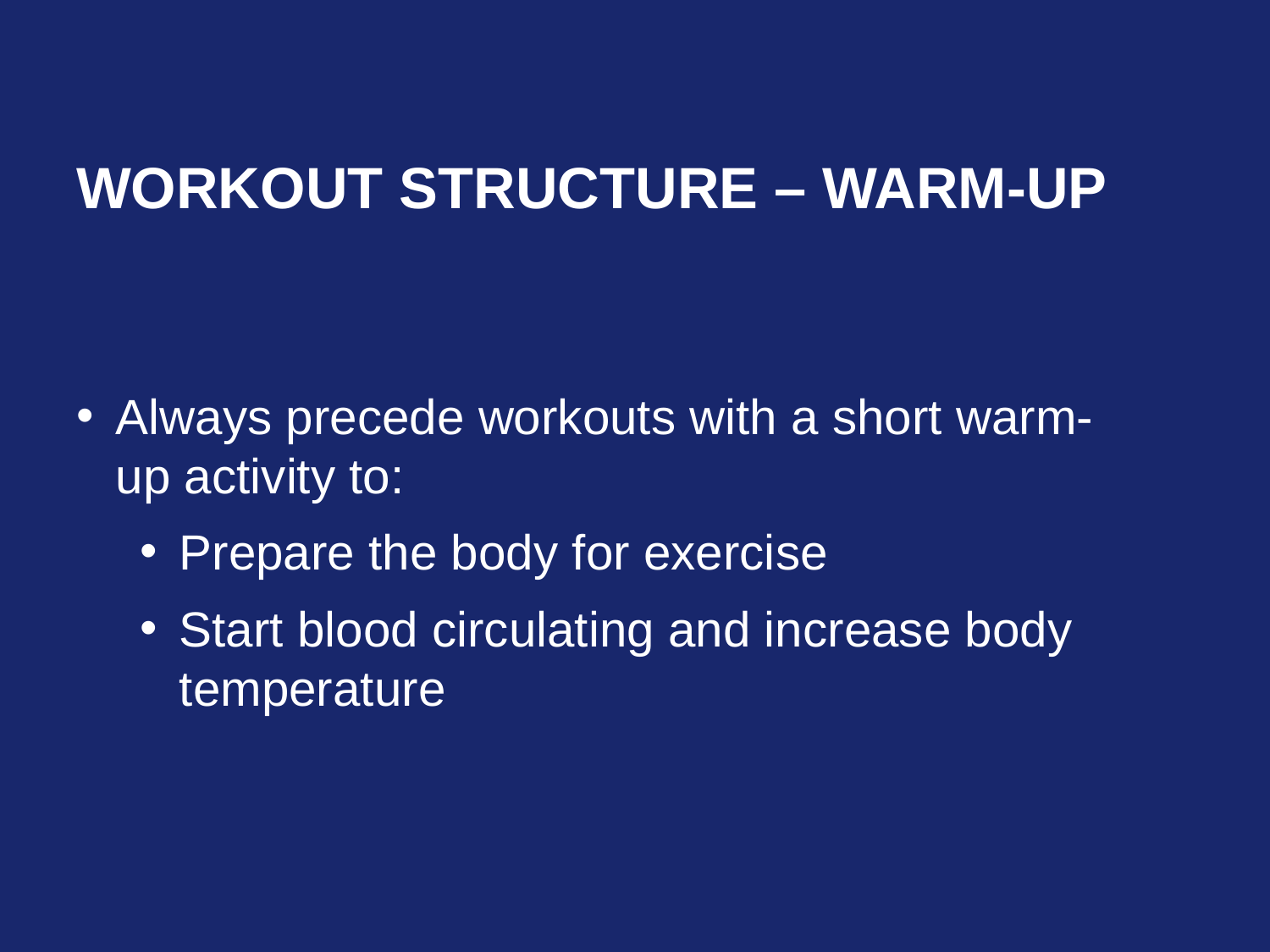

# Workout structure – Warm-up
Always precede workouts with a short warm-up activity to:
Prepare the body for exercise
Start blood circulating and increase body temperature